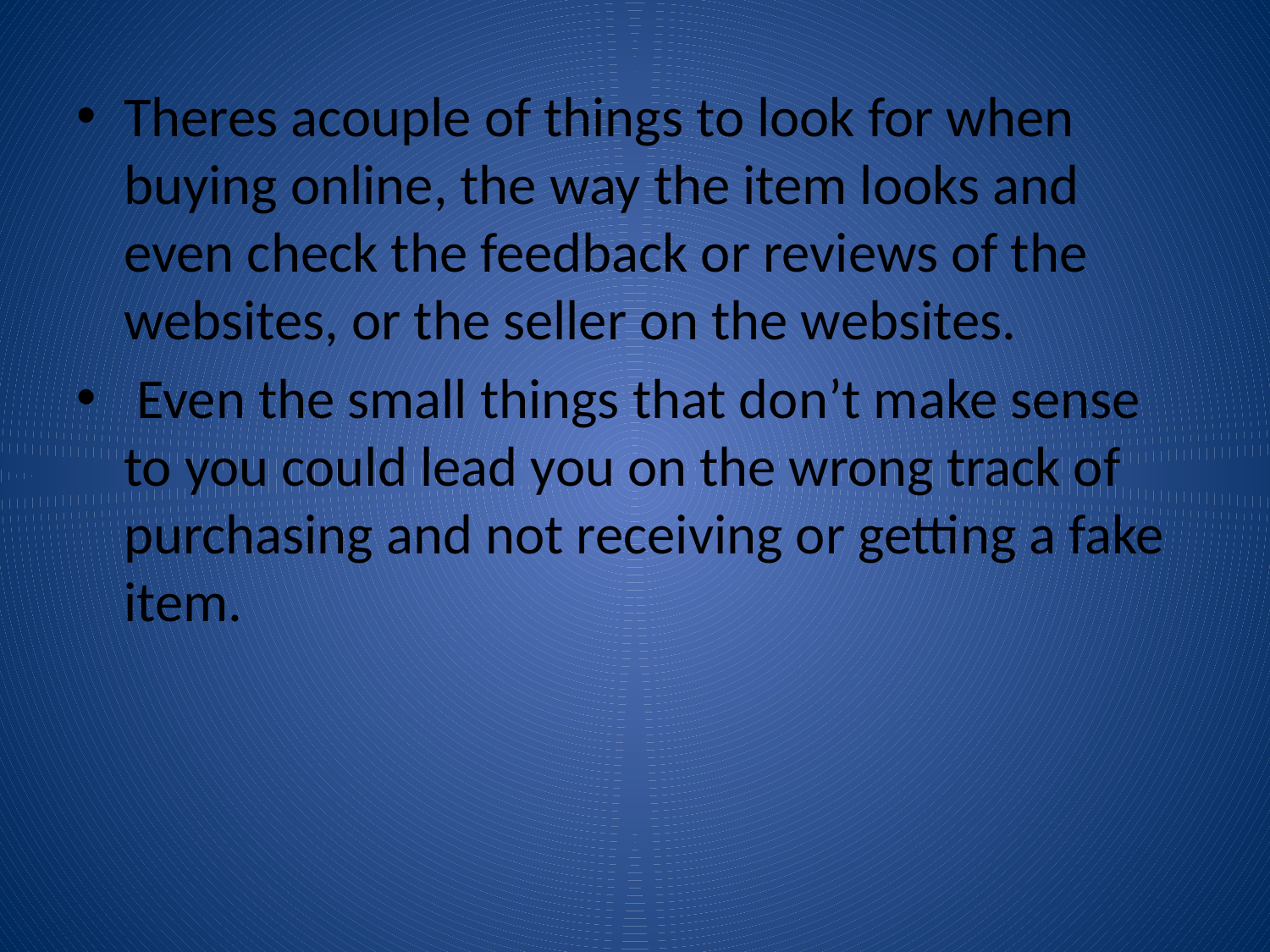

Theres acouple of things to look for when buying online, the way the item looks and even check the feedback or reviews of the websites, or the seller on the websites.
 Even the small things that don’t make sense to you could lead you on the wrong track of purchasing and not receiving or getting a fake item.